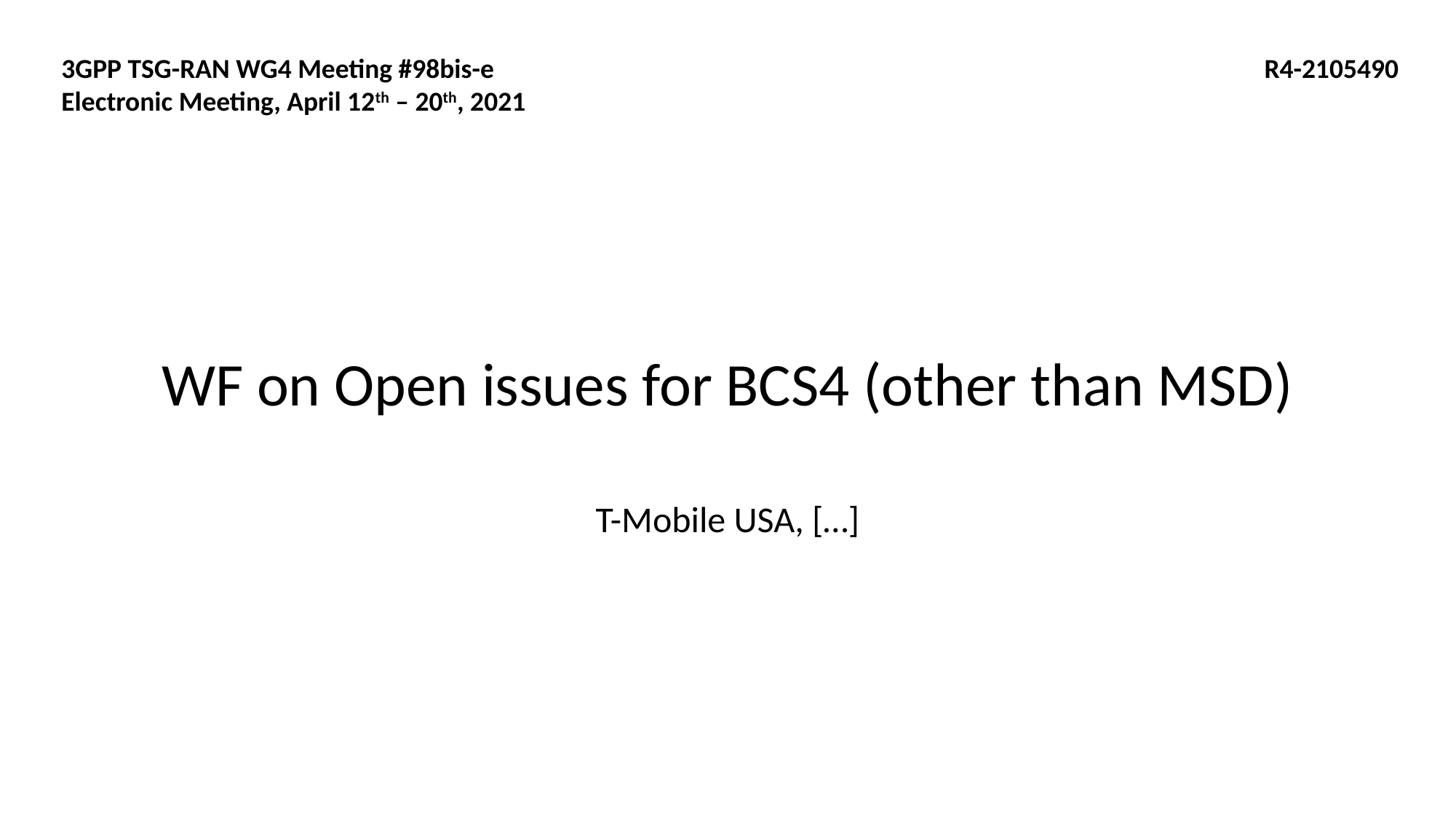

3GPP TSG-RAN WG4 Meeting #98bis-e
Electronic Meeting, April 12th – 20th, 2021
R4-2105490
# WF on Open issues for BCS4 (other than MSD)
T-Mobile USA, […]